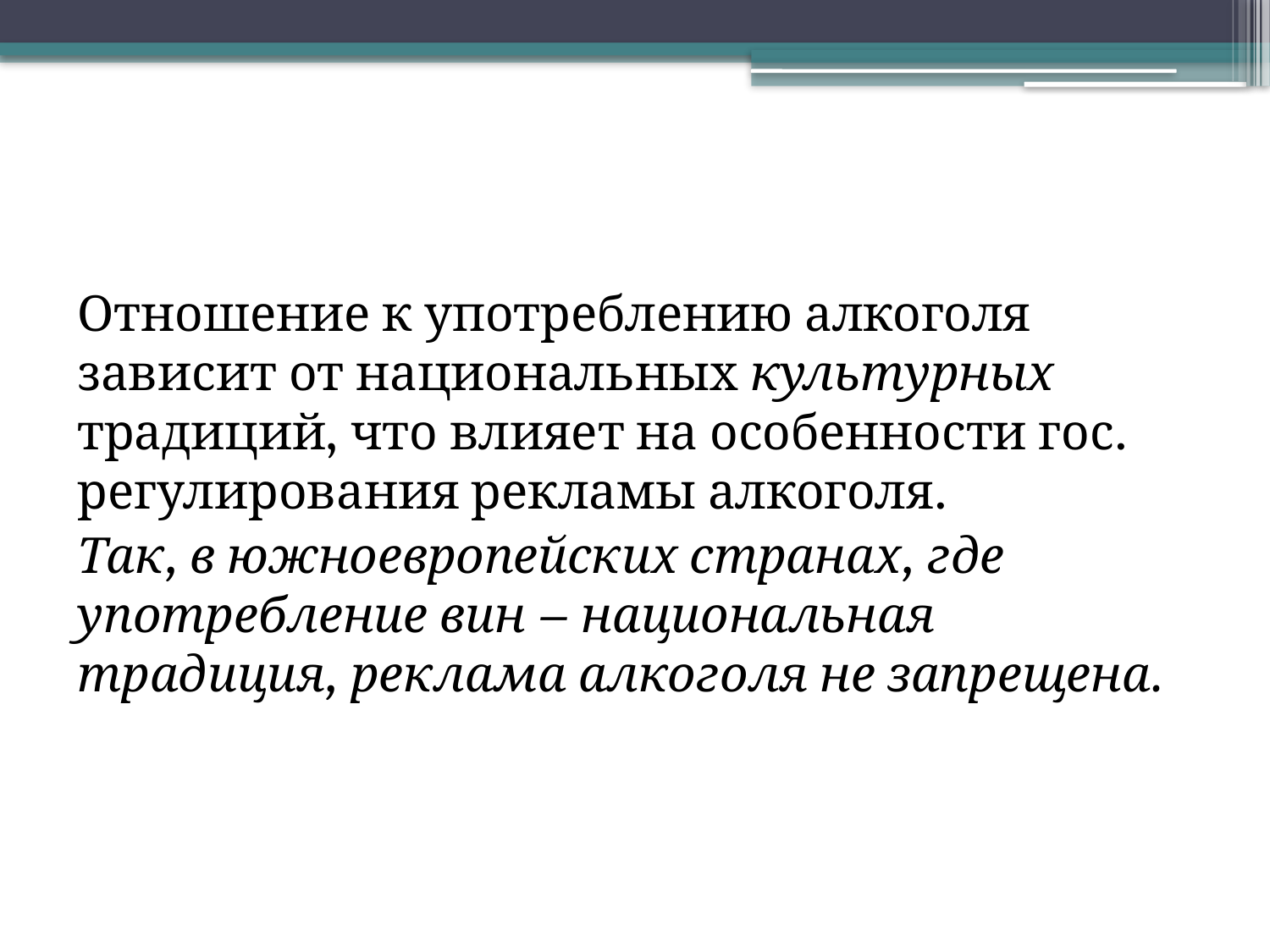

Отношение к употреблению алкоголя зависит от национальных культурных традиций, что влияет на особенности гос. регулирования рекламы алкоголя.
Так, в южноевропейских странах, где употребление вин – национальная традиция, реклама алкоголя не запрещена.